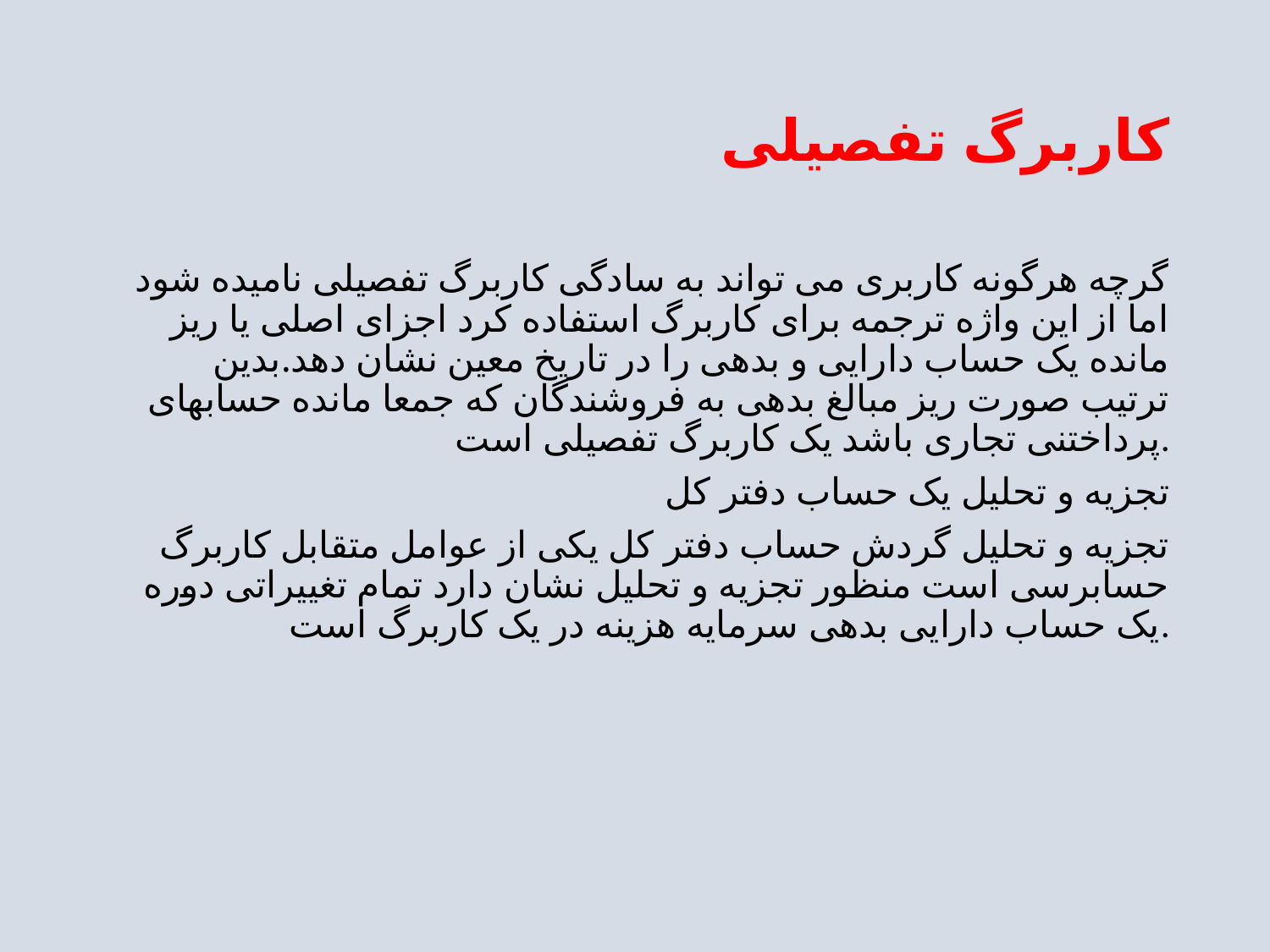

# کاربرگ تفصیلی
 گرچه هرگونه کاربری می تواند به سادگی کاربرگ تفصیلی نامیده شود اما از این واژه ترجمه برای کاربرگ استفاده کرد اجزای اصلی یا ریز مانده یک حساب دارایی و بدهی را در تاریخ معین نشان دهد.بدین ترتیب صورت ریز مبالغ بدهی به فروشندگان که جمعا مانده حسابهای پرداختنی تجاری باشد یک کاربرگ تفصیلی است.
تجزیه و تحلیل یک حساب دفتر کل
 تجزیه و تحلیل گردش حساب دفتر کل یکی از عوامل متقابل کاربرگ حسابرسی است منظور تجزیه و تحلیل نشان دارد تمام تغییراتی دوره یک حساب دارایی بدهی سرمایه هزینه در یک کاربرگ است.